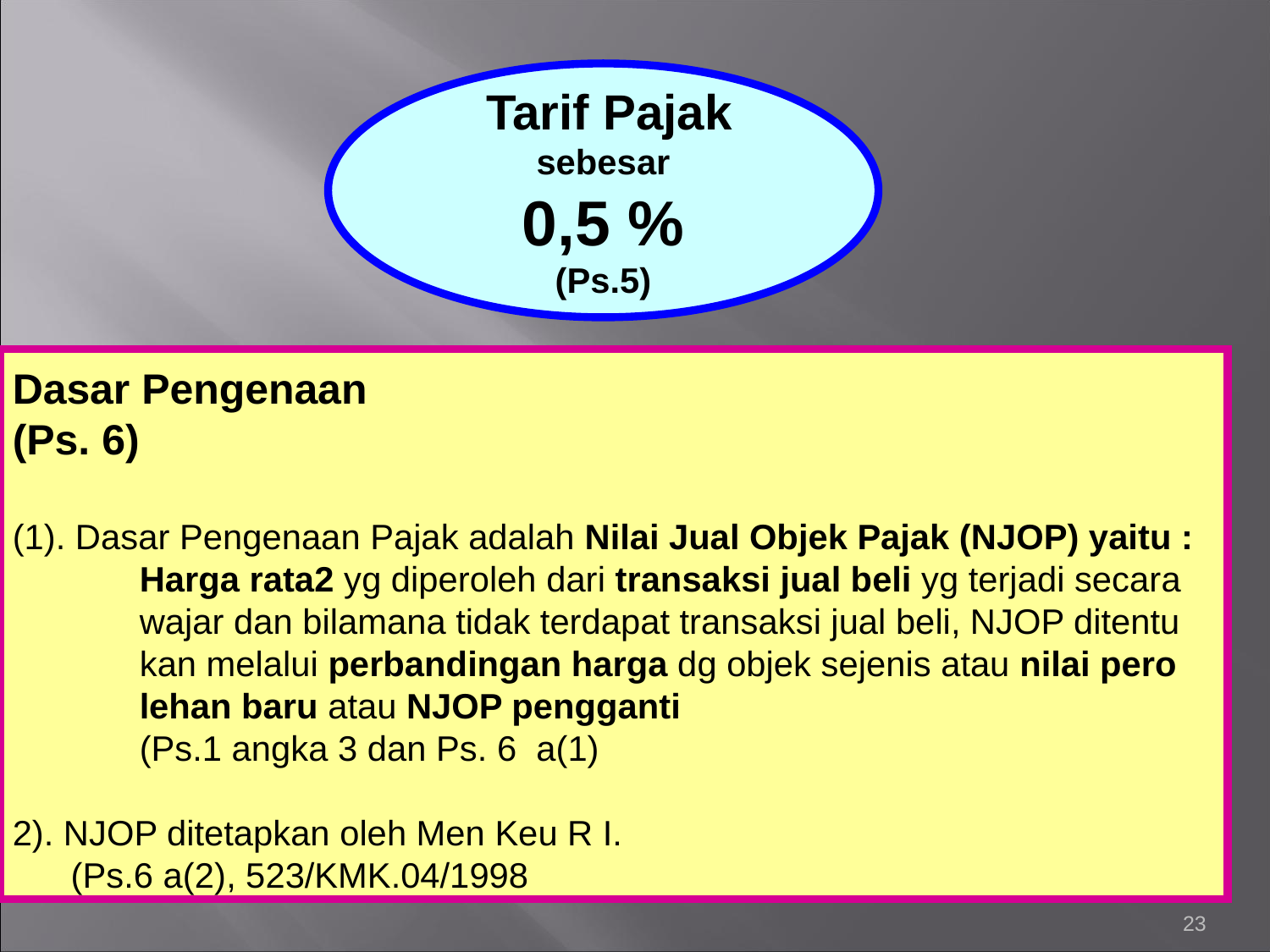

Tarif Pajak
sebesar
0,5 %
(Ps.5)

Dasar Pengenaan
(Ps. 6)

(1). Dasar Pengenaan Pajak adalah Nilai Jual Objek Pajak (NJOP) yaitu :
	Harga rata2 yg diperoleh dari transaksi jual beli yg terjadi secara
	wajar dan bilamana tidak terdapat transaksi jual beli, NJOP ditentu
	kan melalui perbandingan harga dg objek sejenis atau nilai pero
	lehan baru atau NJOP pengganti
 	(Ps.1 angka 3 dan Ps. 6  a(1)

2). NJOP ditetapkan oleh Men Keu R I.
      (Ps.6 a(2), 523/KMK.04/1998

23